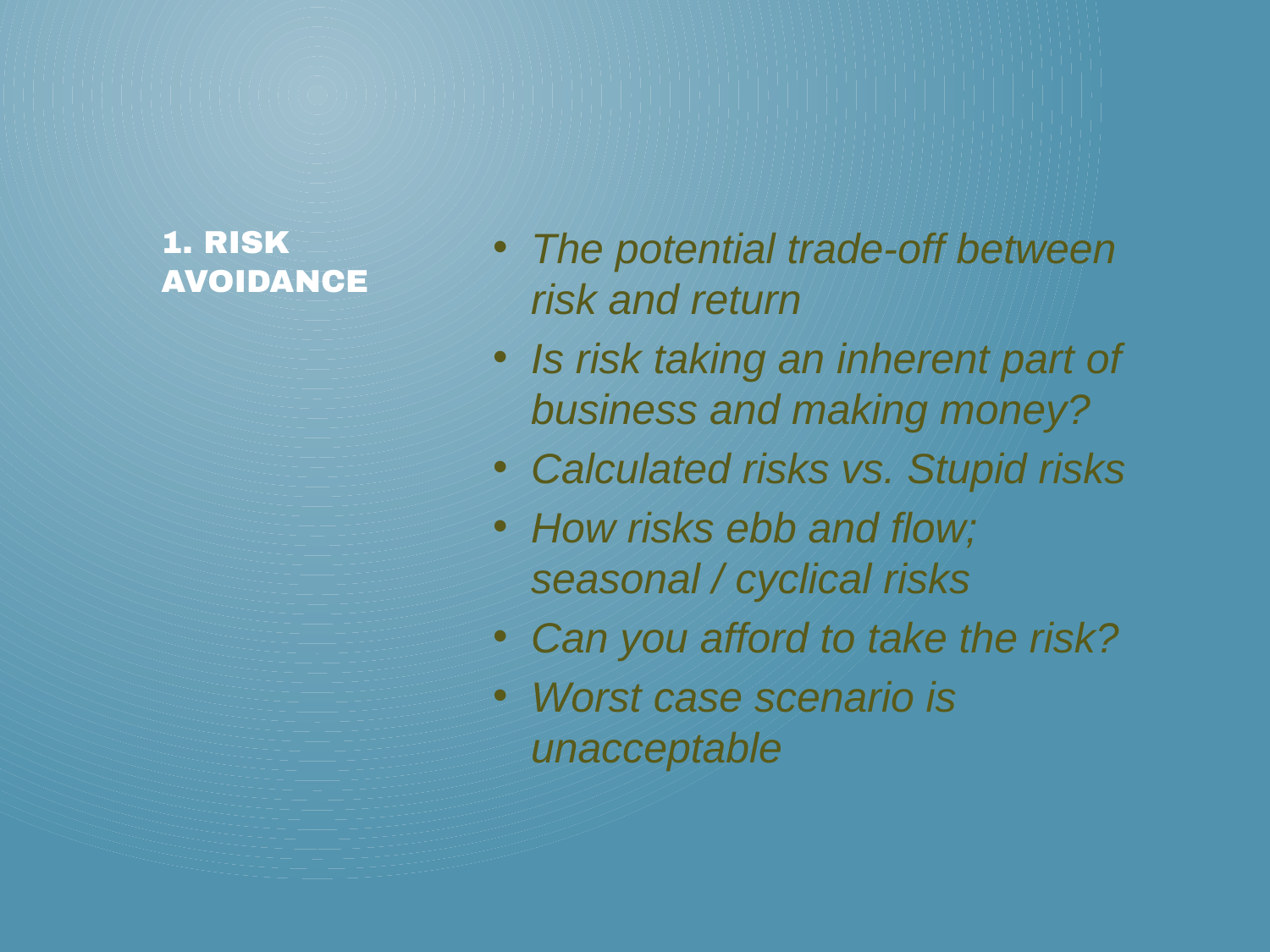

The potential trade-off between risk and return
Is risk taking an inherent part of business and making money?
Calculated risks vs. Stupid risks
How risks ebb and flow; seasonal / cyclical risks
Can you afford to take the risk?
Worst case scenario is unacceptable

# 1. Risk avoidance